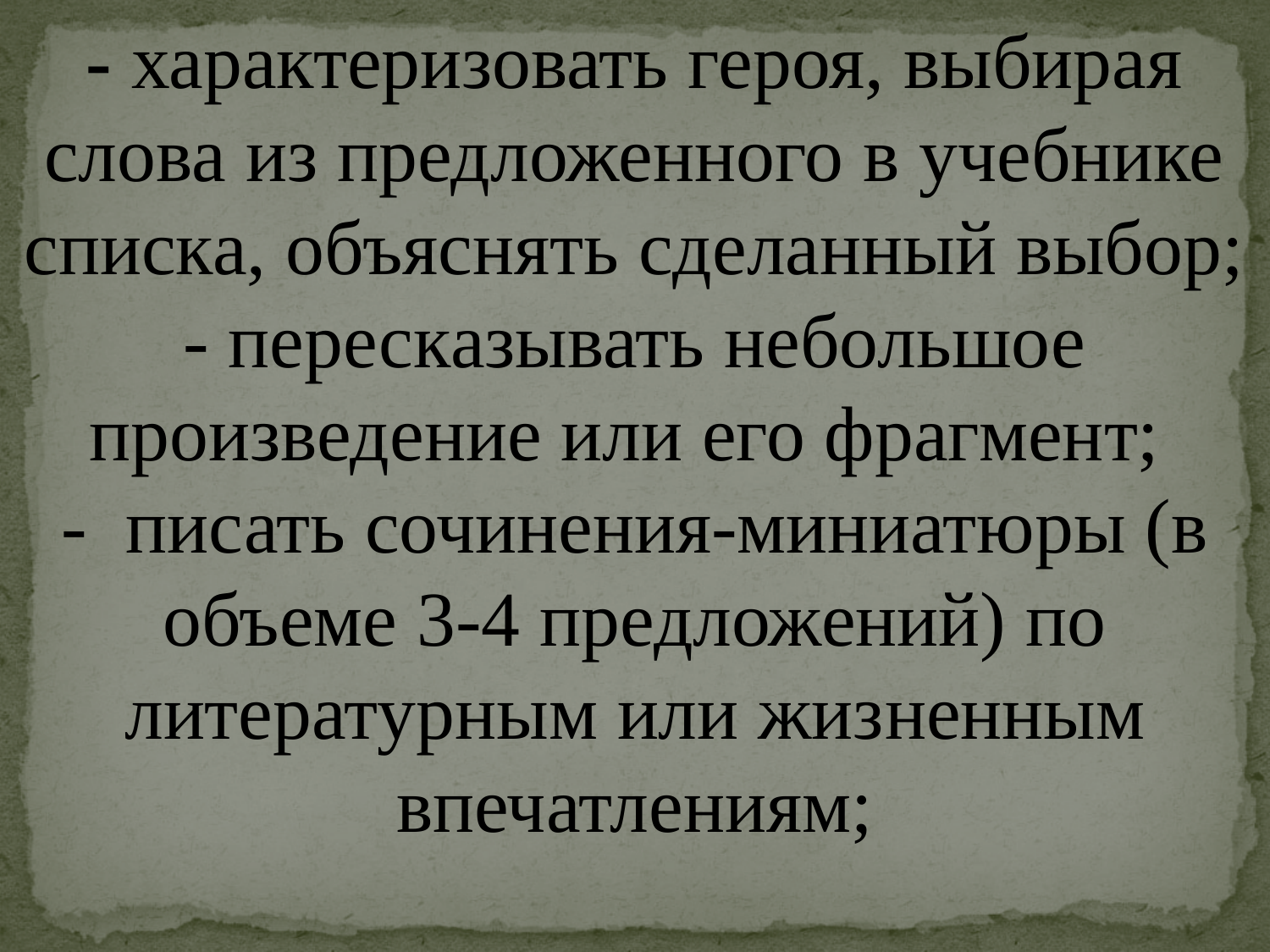

- характеризовать героя, выбирая слова из предложенного в учебнике списка, объяснять сделанный выбор;
- пересказывать небольшое произведение или его фрагмент;
-  писать сочинения-миниатюры (в объеме 3-4 предложений) по литературным или жиз­ненным впечатлениям;